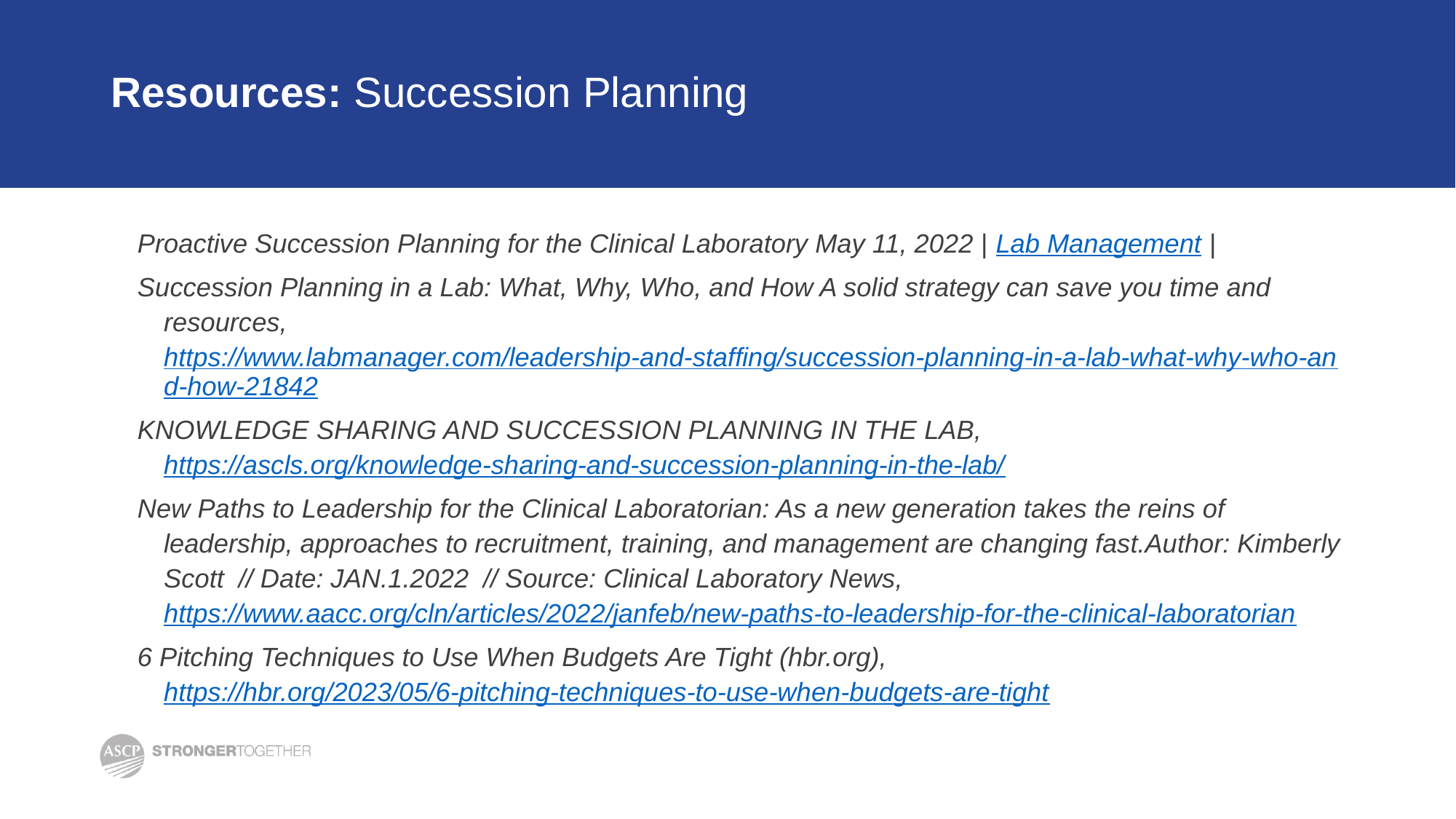

# Resources: Succession Planning
Proactive Succession Planning for the Clinical Laboratory May 11, 2022 | Lab Management |
Succession Planning in a Lab: What, Why, Who, and How A solid strategy can save you time and resources, https://www.labmanager.com/leadership-and-staffing/succession-planning-in-a-lab-what-why-who-and-how-21842
KNOWLEDGE SHARING AND SUCCESSION PLANNING IN THE LAB, https://ascls.org/knowledge-sharing-and-succession-planning-in-the-lab/
New Paths to Leadership for the Clinical Laboratorian: As a new generation takes the reins of leadership, approaches to recruitment, training, and management are changing fast.Author: Kimberly Scott  // Date: JAN.1.2022  // Source: Clinical Laboratory News, https://www.aacc.org/cln/articles/2022/janfeb/new-paths-to-leadership-for-the-clinical-laboratorian
6 Pitching Techniques to Use When Budgets Are Tight (hbr.org), https://hbr.org/2023/05/6-pitching-techniques-to-use-when-budgets-are-tight